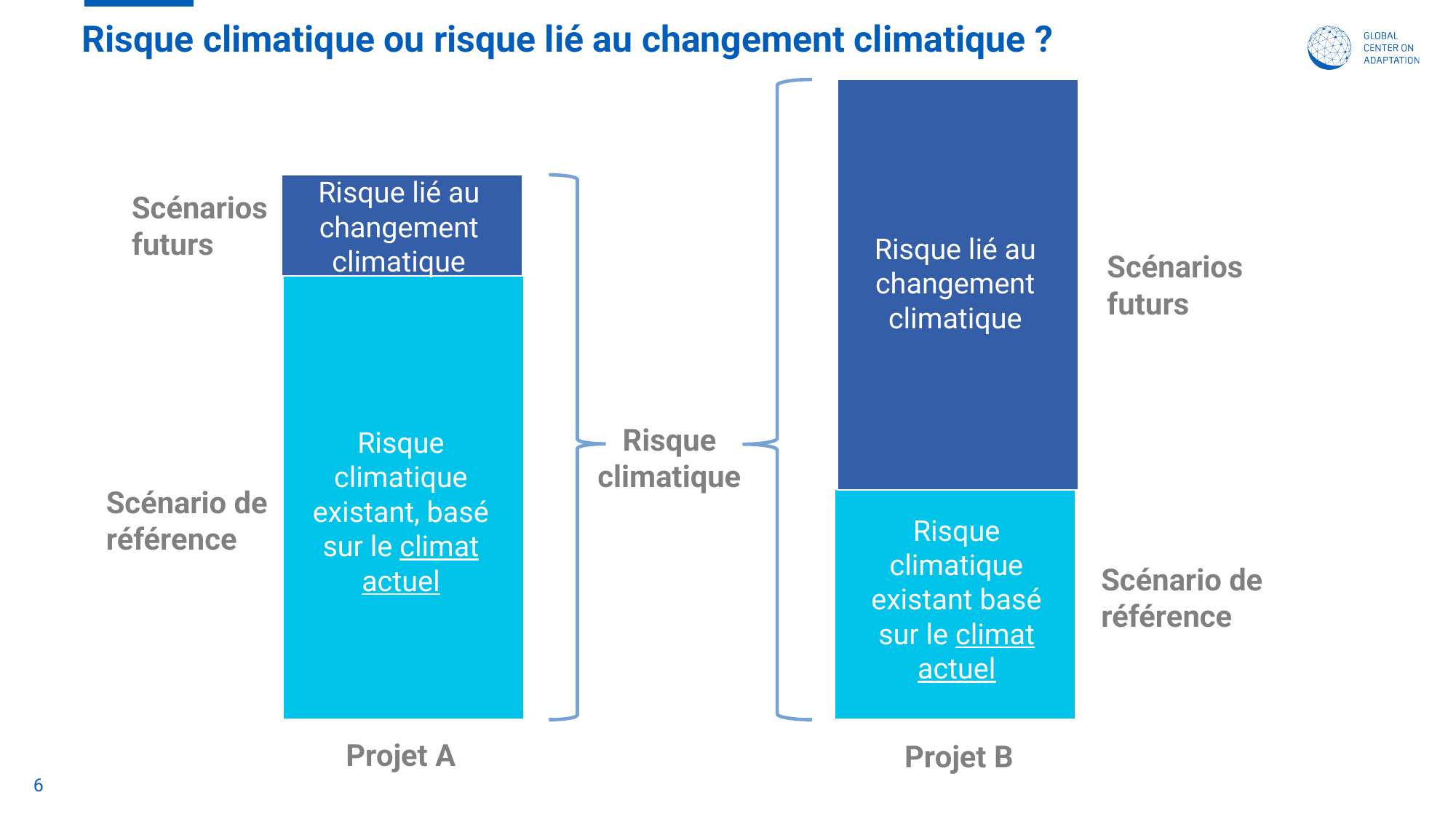

# Risque climatique ou risque lié au changement climatique ?

Risque lié au changement climatique

Scénarios futurs
Risque lié au changement climatique
Scénarios futurs

Risque climatique
Risque climatique existant, basé sur le climat actuel
Scénario de référence

Risque climatique existant basé sur le climat actuel
Scénario de référence
Projet A
Projet B